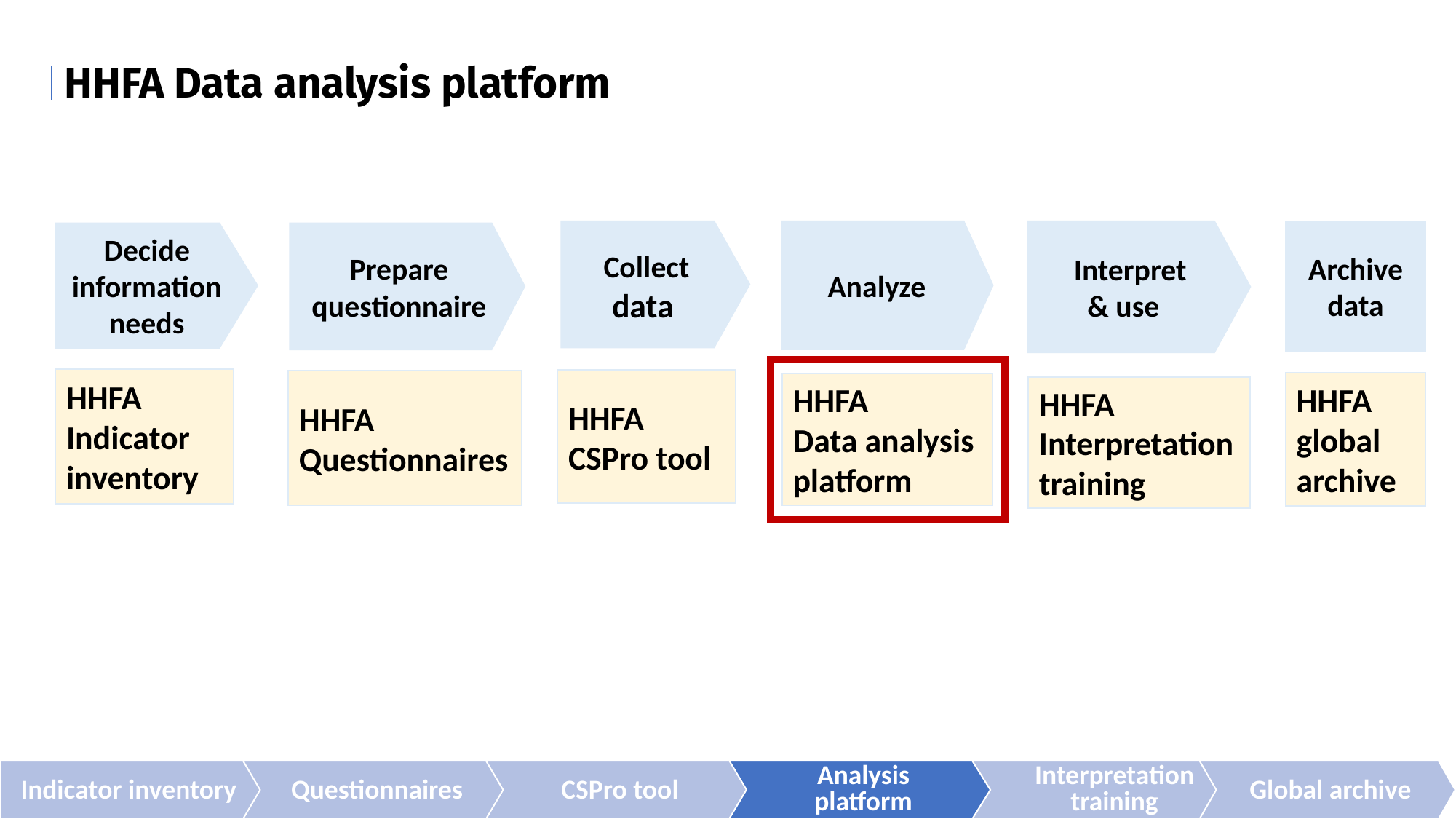

HHFA Data analysis platform
Collect data
HHFA
CSPro tool
Analyze
HHFA
Data analysis platform
Interpret
       & use
HHFA
Interpretation
training

Archive
data
Decide information needs
HHFA
Indicator inventory
Prepare questionnaire
HHFA Questionnaires
HHFA
global archive

Indicator inventory
Questionnaires
CSPro tool
Analysis platform
Interpretation
training
Global archive